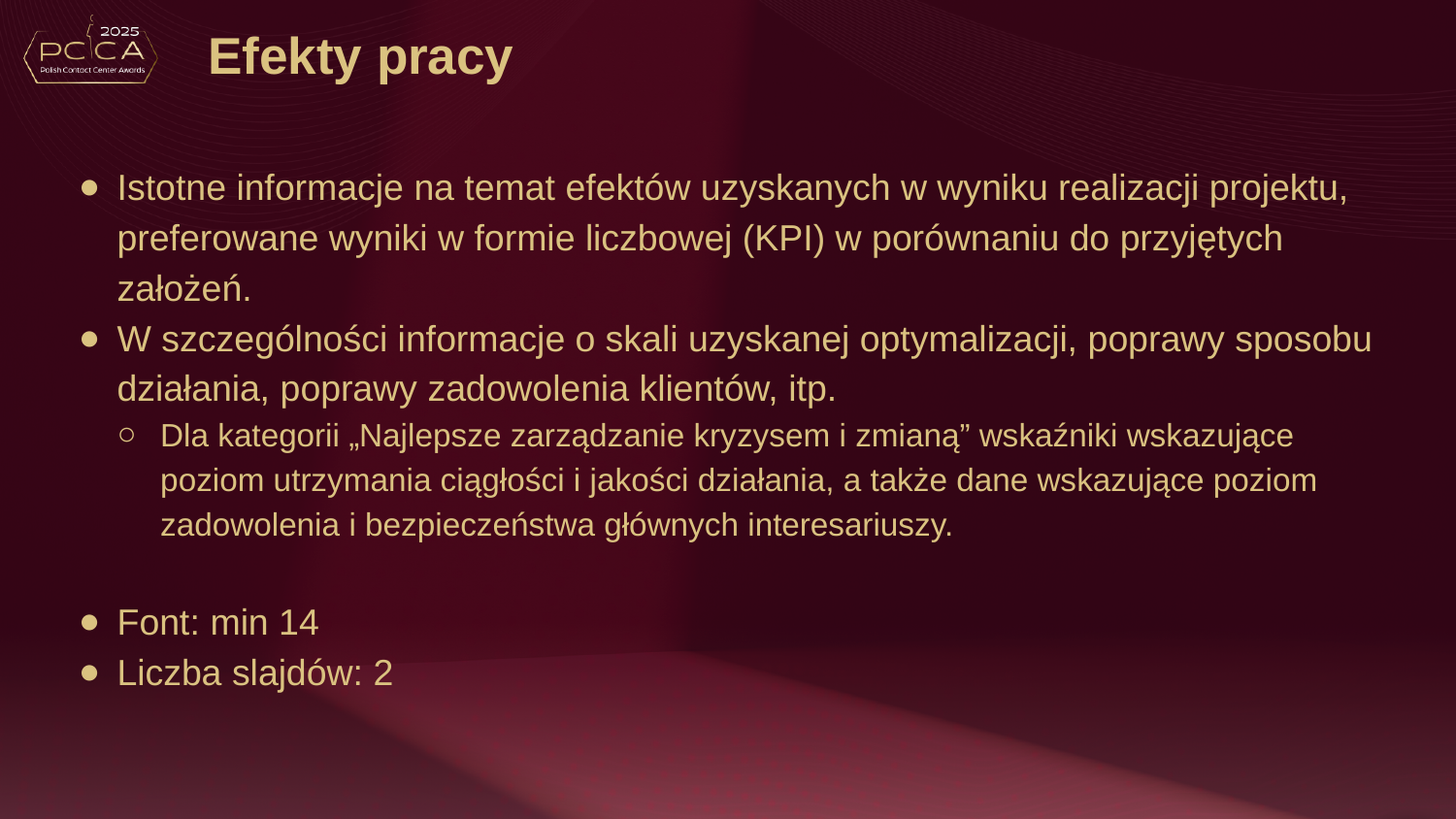

# Efekty pracy
Istotne informacje na temat efektów uzyskanych w wyniku realizacji projektu, preferowane wyniki w formie liczbowej (KPI) w porównaniu do przyjętych założeń.
W szczególności informacje o skali uzyskanej optymalizacji, poprawy sposobu działania, poprawy zadowolenia klientów, itp.
Dla kategorii „Najlepsze zarządzanie kryzysem i zmianą” wskaźniki wskazujące poziom utrzymania ciągłości i jakości działania, a także dane wskazujące poziom zadowolenia i bezpieczeństwa głównych interesariuszy.

Font: min 14
Liczba slajdów: 2